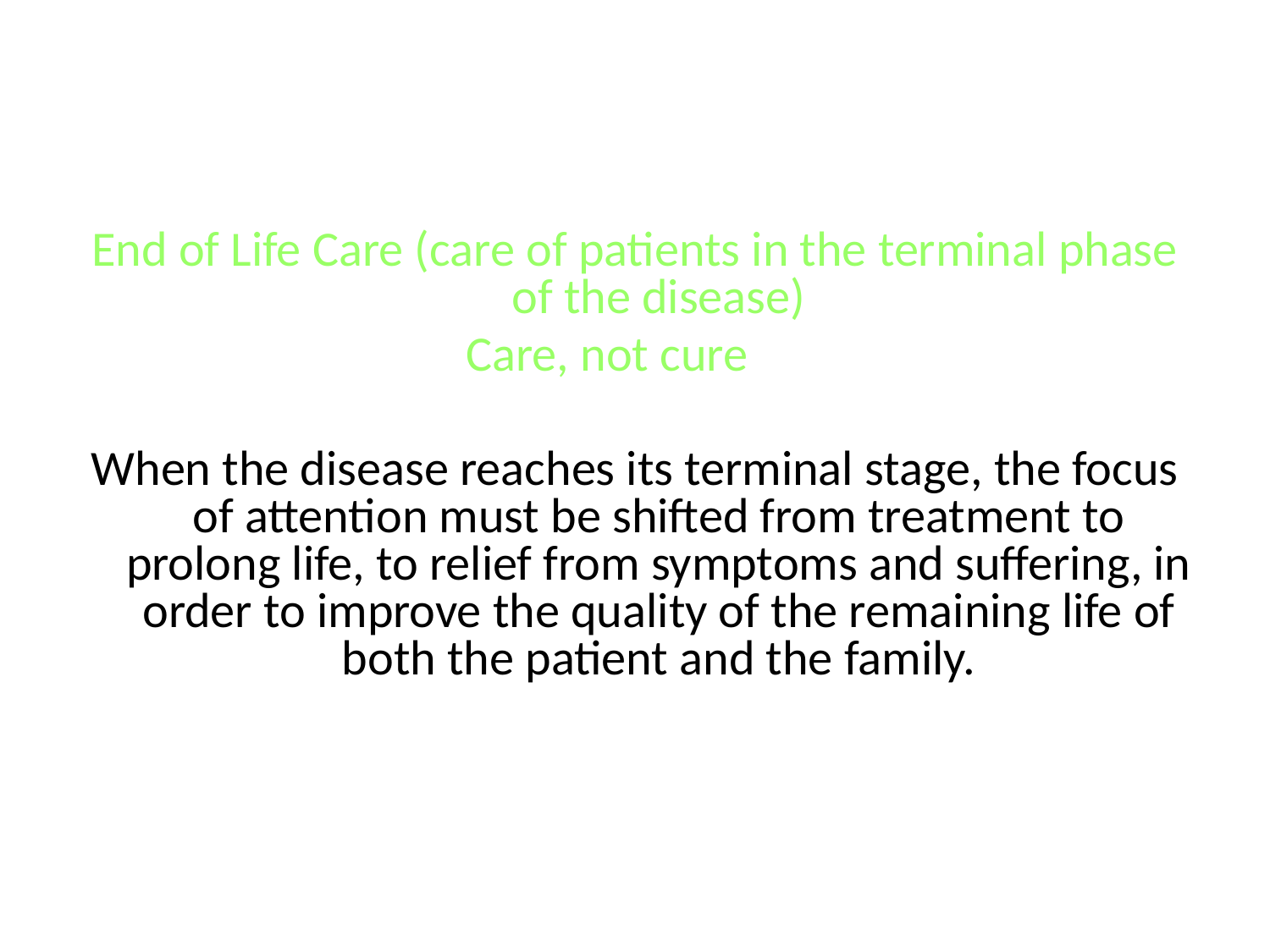

#
End of Life Care (care of patients in the terminal phase of the disease)
Care, not cure

When the disease reaches its terminal stage, the focus of attention must be shifted from treatment to prolong life, to relief from symptoms and suffering, in order to improve the quality of the remaining life of both the patient and the family.